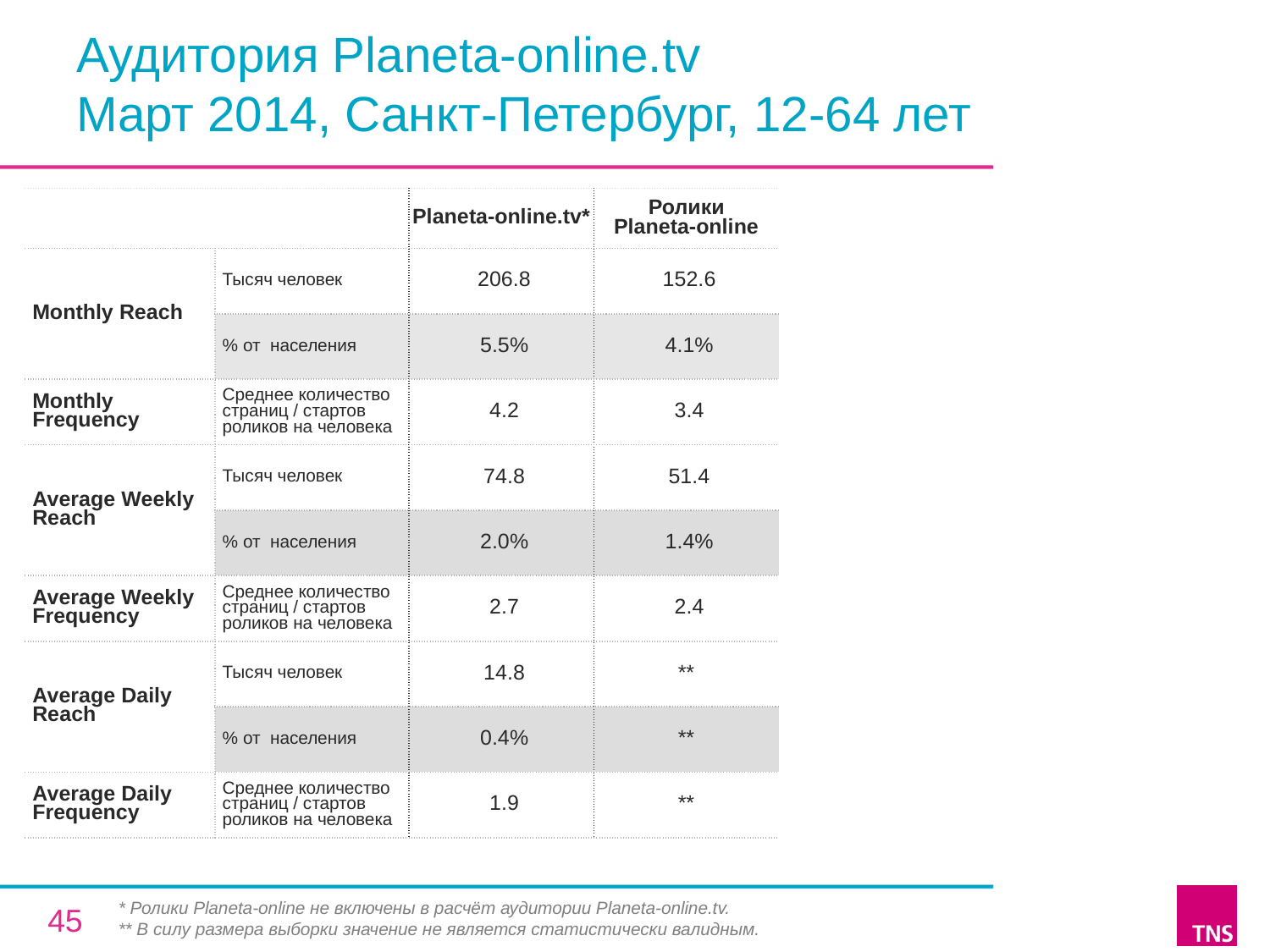

# Аудитория Planeta-online.tv Март 2014, Санкт-Петербург, 12-64 лет
|  |  | Planeta-online.tv\* | Ролики Planeta-online |
| --- | --- | --- | --- |
| Monthly Reach | Тысяч человек | 206.8 | 152.6 |
|  | % от населения | 5.5% | 4.1% |
| Monthly Frequency | Среднее количество страниц / стартов роликов на человека | 4.2 | 3.4 |
| Average Weekly Reach | Тысяч человек | 74.8 | 51.4 |
|  | % от населения | 2.0% | 1.4% |
| Average Weekly Frequency | Среднее количество страниц / стартов роликов на человека | 2.7 | 2.4 |
| Average Daily Reach | Тысяч человек | 14.8 | \*\* |
|  | % от населения | 0.4% | \*\* |
| Average Daily Frequency | Среднее количество страниц / стартов роликов на человека | 1.9 | \*\* |
* Ролики Planeta-online не включены в расчёт аудитории Planeta-online.tv.
** В силу размера выборки значение не является статистически валидным.
45